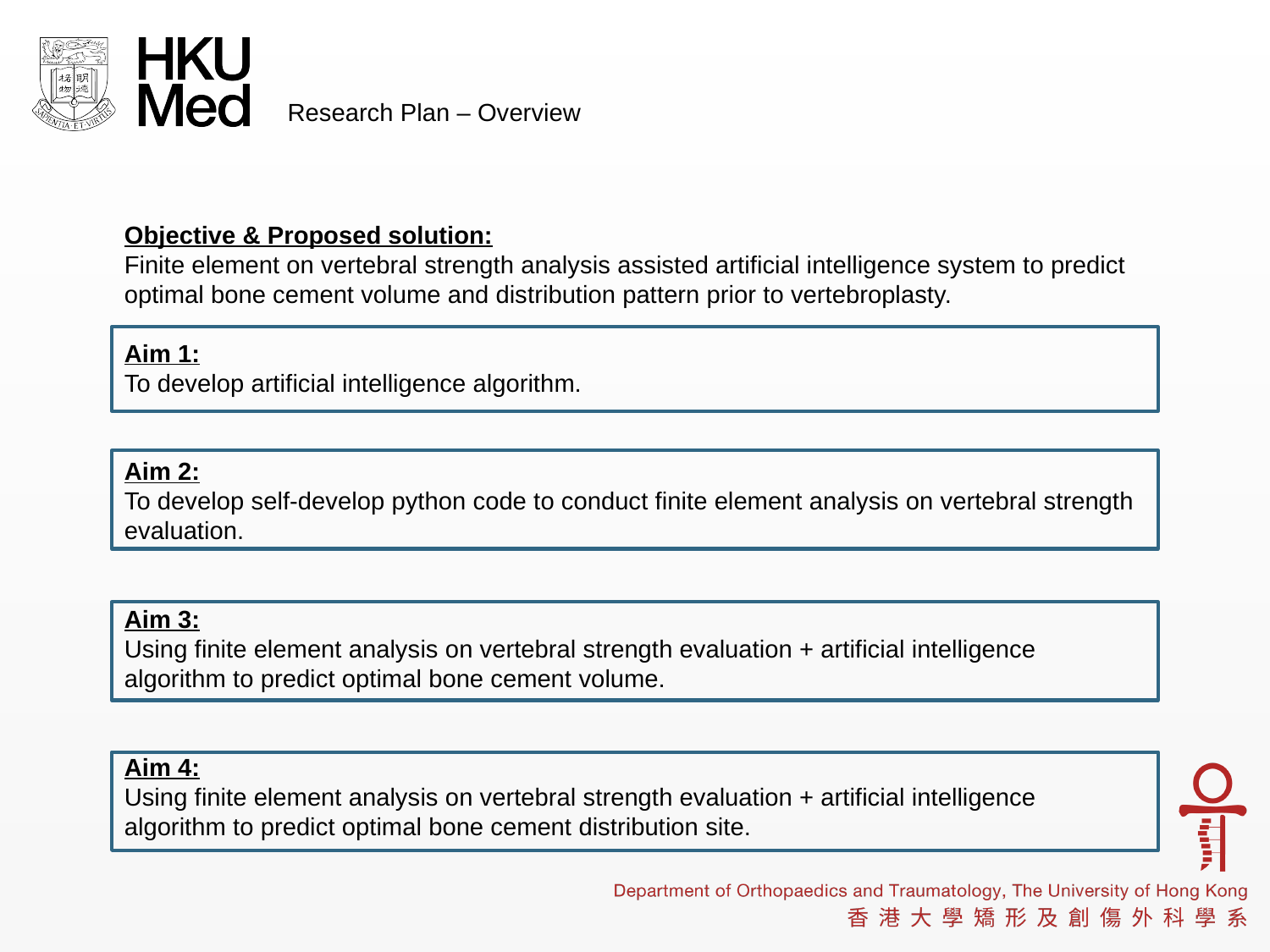

Research Plan – Overview
Objective & Proposed solution:
Finite element on vertebral strength analysis assisted artificial intelligence system to predict optimal bone cement volume and distribution pattern prior to vertebroplasty.

Aim 1:
To develop artificial intelligence algorithm.

Aim 2:
To develop self-develop python code to conduct finite element analysis on vertebral strength evaluation.

Aim 3:
Using finite element analysis on vertebral strength evaluation + artificial intelligence algorithm to predict optimal bone cement volume.

Aim 4:
Using finite element analysis on vertebral strength evaluation + artificial intelligence algorithm to predict optimal bone cement distribution site.